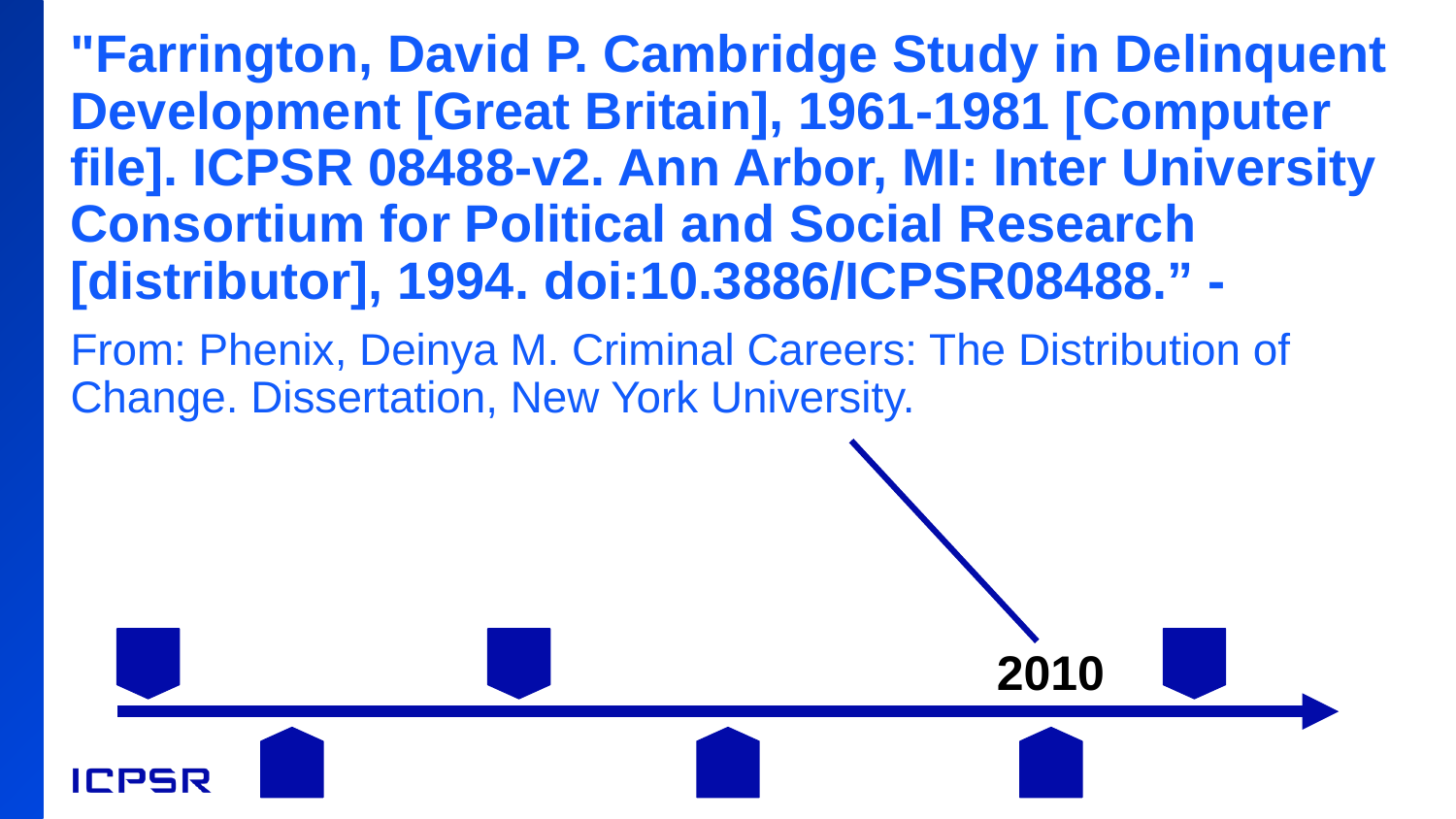

# Citations of a study over time: 2010
"Farrington, David P. Cambridge Study in Delinquent Development [Great Britain], 1961-1981 [Computer file]. ICPSR 08488-v2. Ann Arbor, MI: Inter University Consortium for Political and Social Research [distributor], 1994. doi:10.3886/ICPSR08488.” -
From: Phenix, Deinya M. Criminal Careers: The Distribution of Change. Dissertation, New York University.
2010